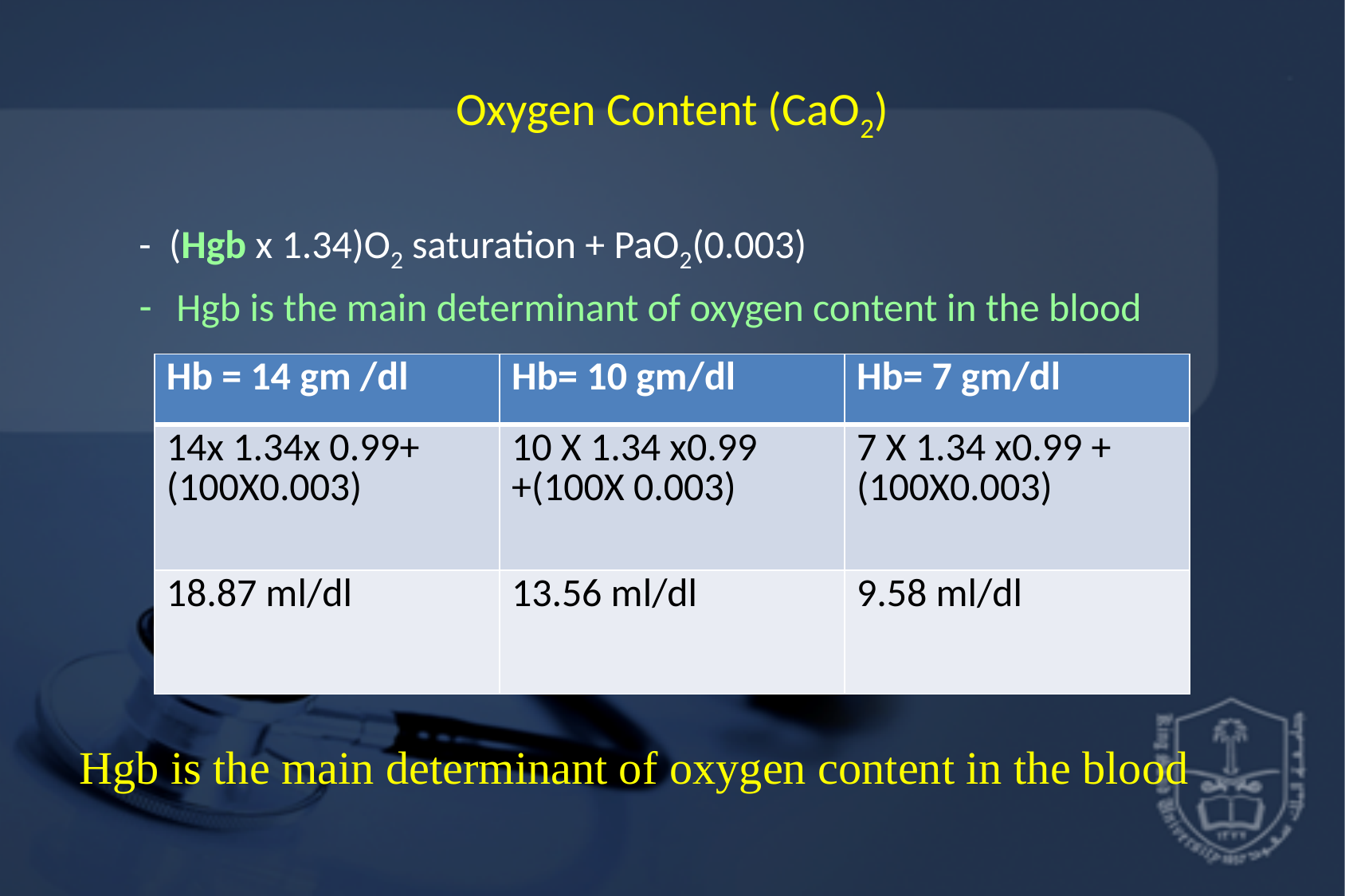

# Oxygen Content (CaO2)
-  (Hgb x 1.34)O2 saturation + PaO2(0.003)
Hgb is the main determinant of oxygen content in the blood

| Hb = 14 gm /dl | Hb= 10 gm/dl | Hb= 7 gm/dl |
| --- | --- | --- |
| 14x 1.34x 0.99+ (100X0.003) | 10 X 1.34 x0.99 +(100X 0.003) | 7 X 1.34 x0.99 + (100X0.003) |
| 18.87 ml/dl | 13.56 ml/dl | 9.58 ml/dl |
Hgb is the main determinant of oxygen content in the blood